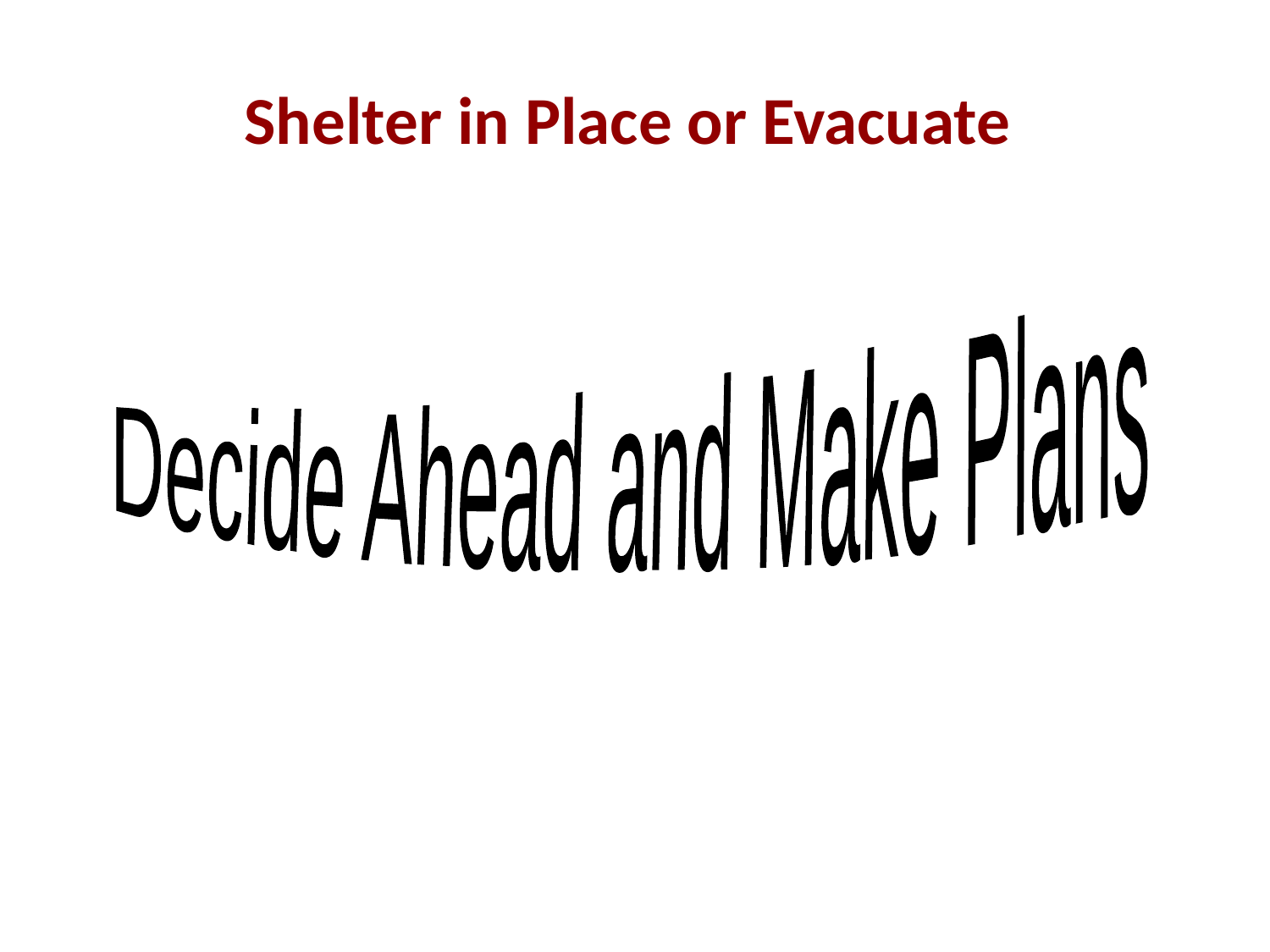

# Shelter in Place or Evacuate
Decide Ahead and Make Plans